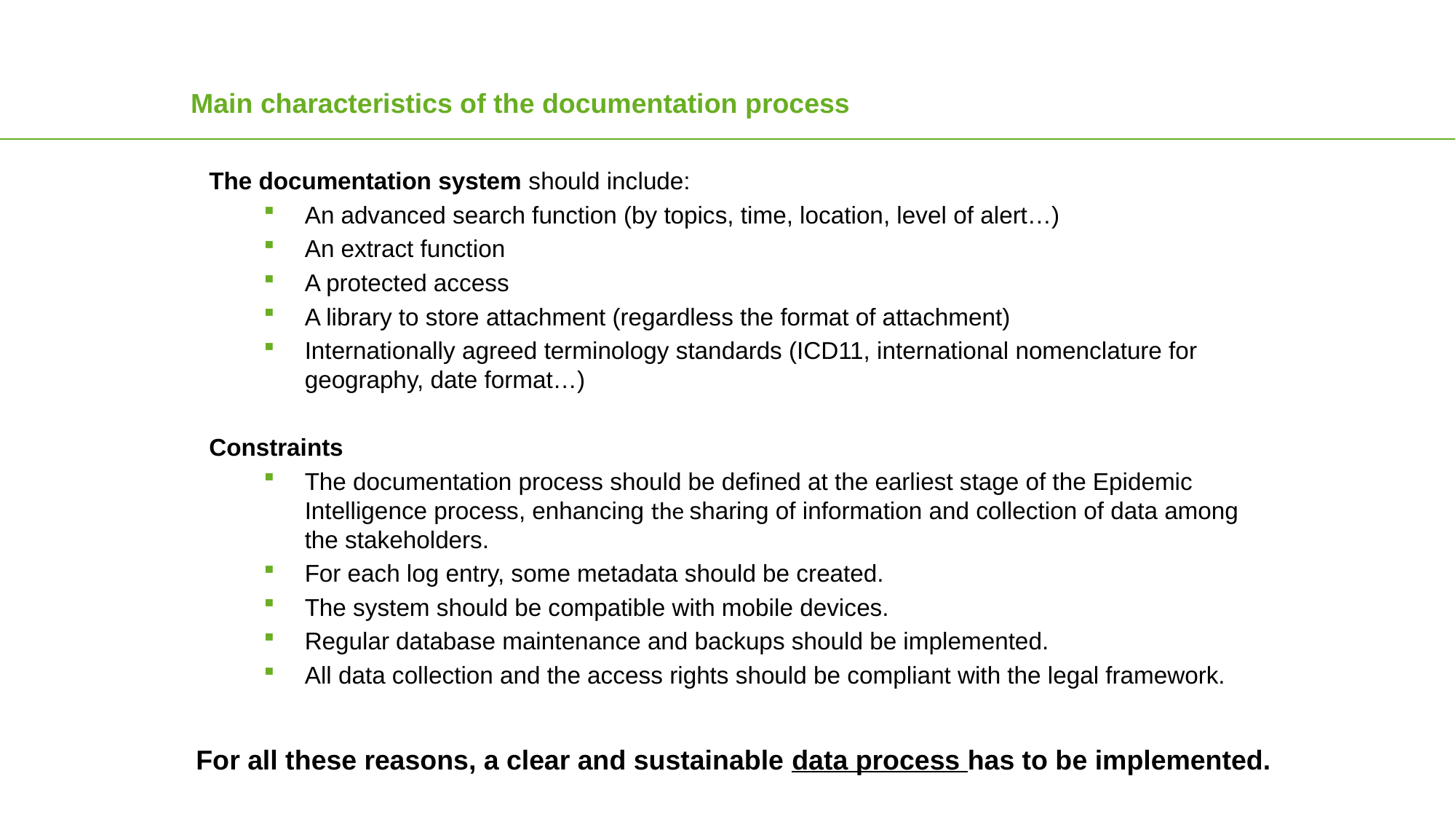

Main characteristics of the documentation process
The documentation system should include:
An advanced search function (by topics, time, location, level of alert…)
An extract function
A protected access
A library to store attachment (regardless the format of attachment)
Internationally agreed terminology standards (ICD11, international nomenclature for geography, date format…)

Constraints
The documentation process should be defined at the earliest stage of the Epidemic Intelligence process, enhancing the sharing of information and collection of data among the stakeholders.
For each log entry, some metadata should be created.
The system should be compatible with mobile devices.
Regular database maintenance and backups should be implemented.
All data collection and the access rights should be compliant with the legal framework.

For all these reasons, a clear and sustainable data process has to be implemented.